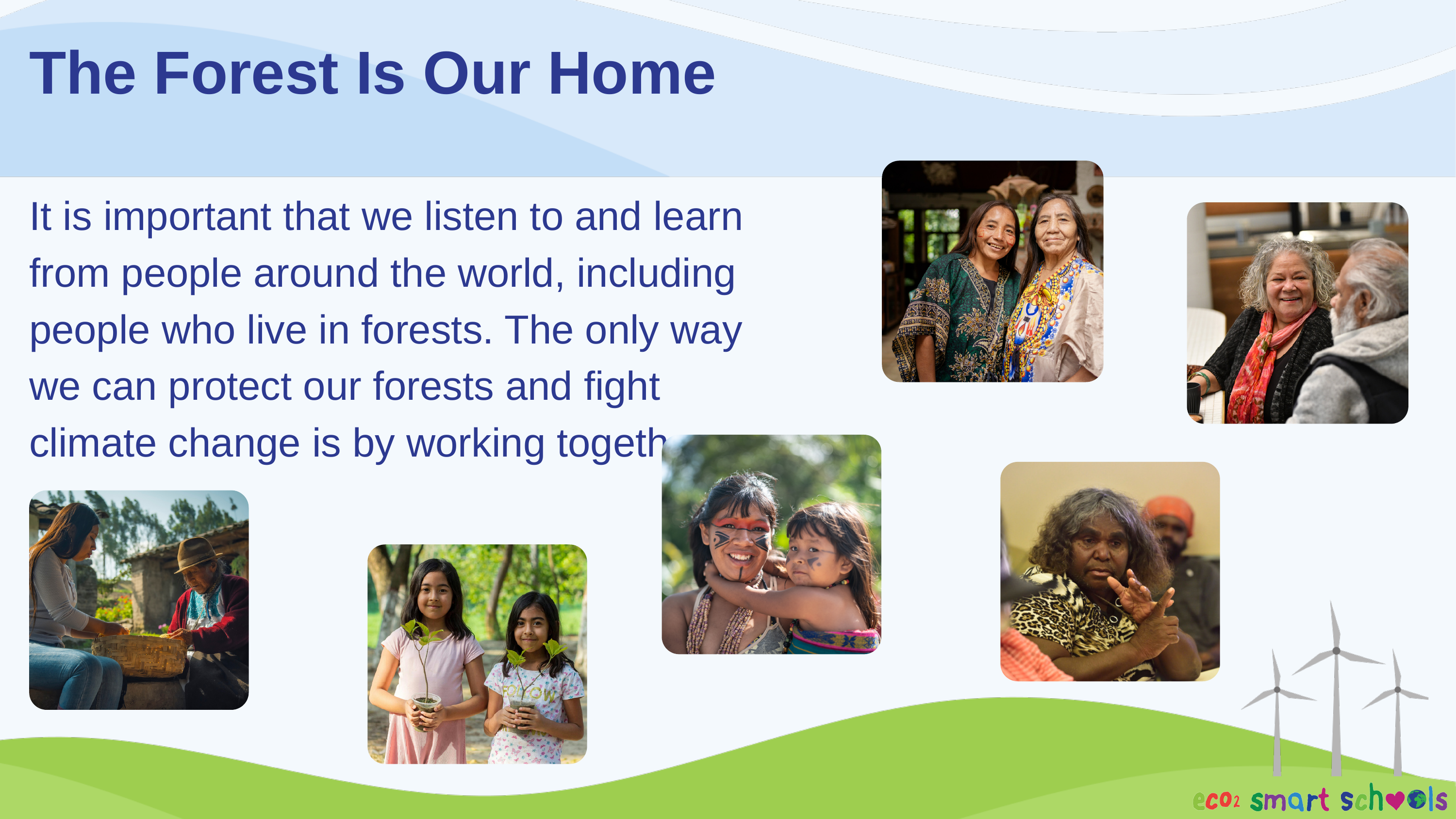

The Forest Is Our Home

It is important that we listen to and learn from people around the world, including people who live in forests. The only way we can protect our forests and fight climate change is by working together.